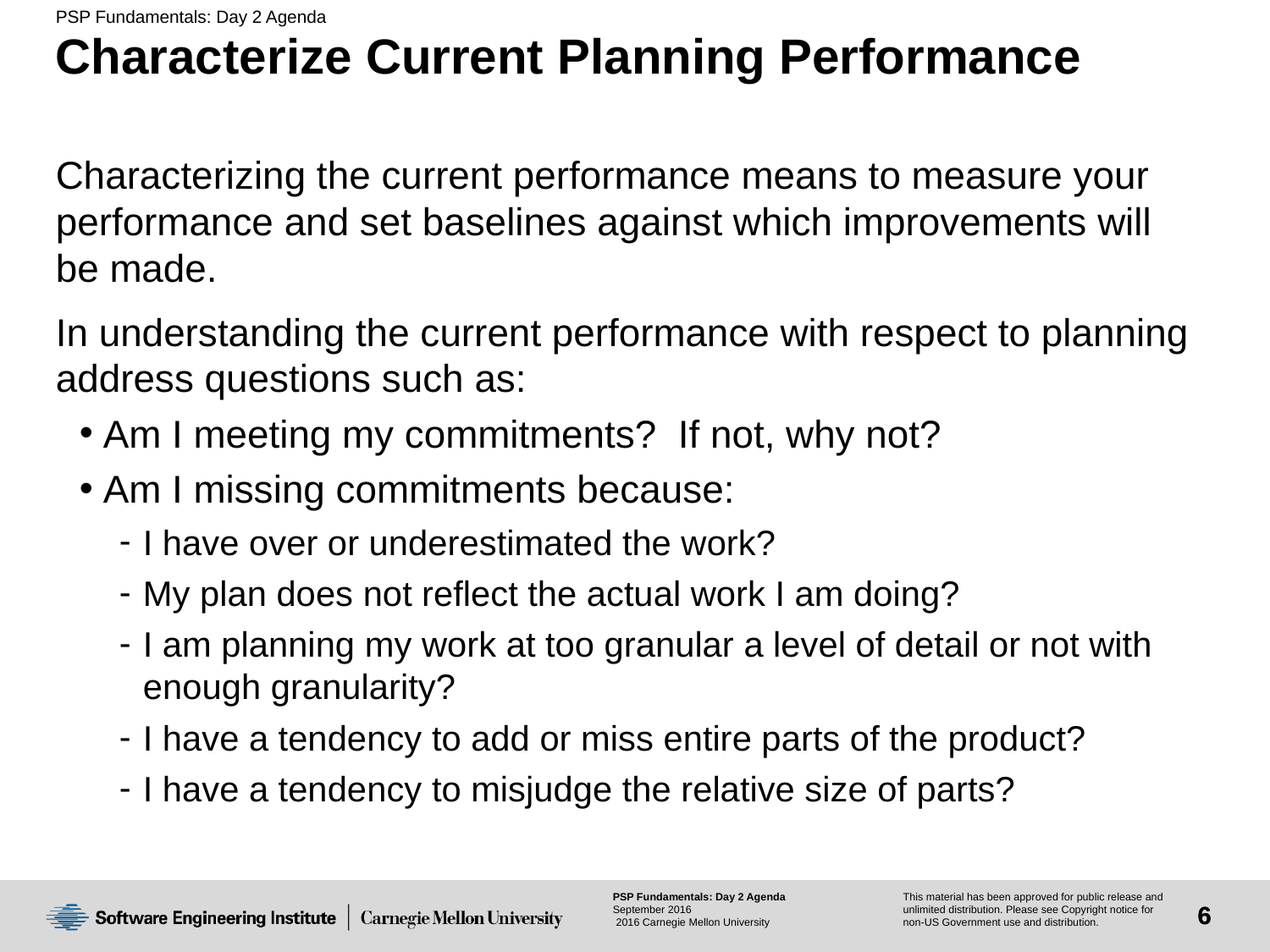

# Characterize Current Planning Performance
Characterizing the current performance means to measure your performance and set baselines against which improvements will
be made.
In understanding the current performance with respect to planning address questions such as:
Am I meeting my commitments?  If not, why not?
Am I missing commitments because:
I have over or underestimated the work?
My plan does not reflect the actual work I am doing?
I am planning my work at too granular a level of detail or not with enough granularity?
I have a tendency to add or miss entire parts of the product?
I have a tendency to misjudge the relative size of parts?